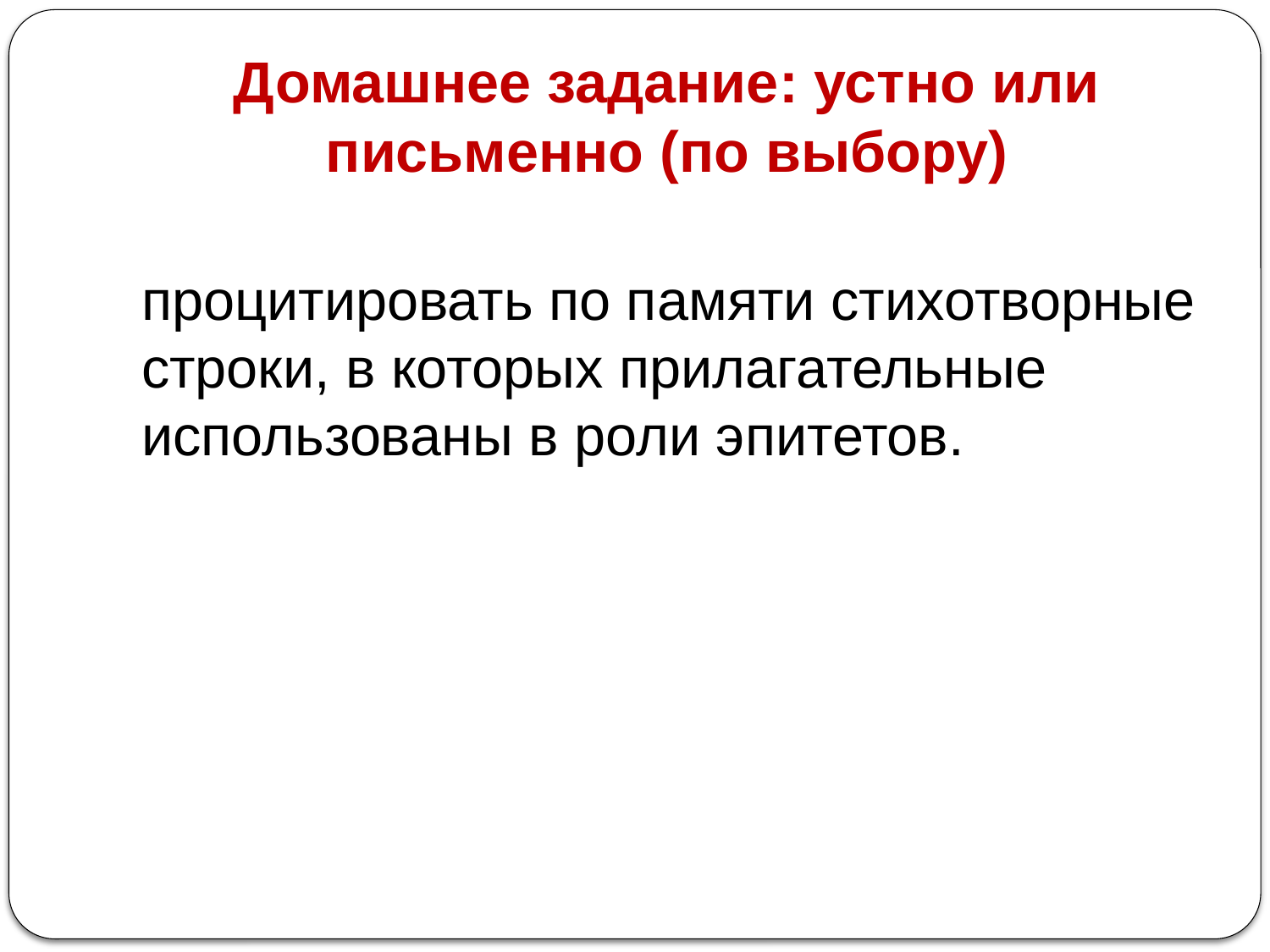

# Домашнее задание: устно или письменно (по выбору)
процитировать по памяти стихотворные строки, в которых прилагательные использованы в роли эпитетов.